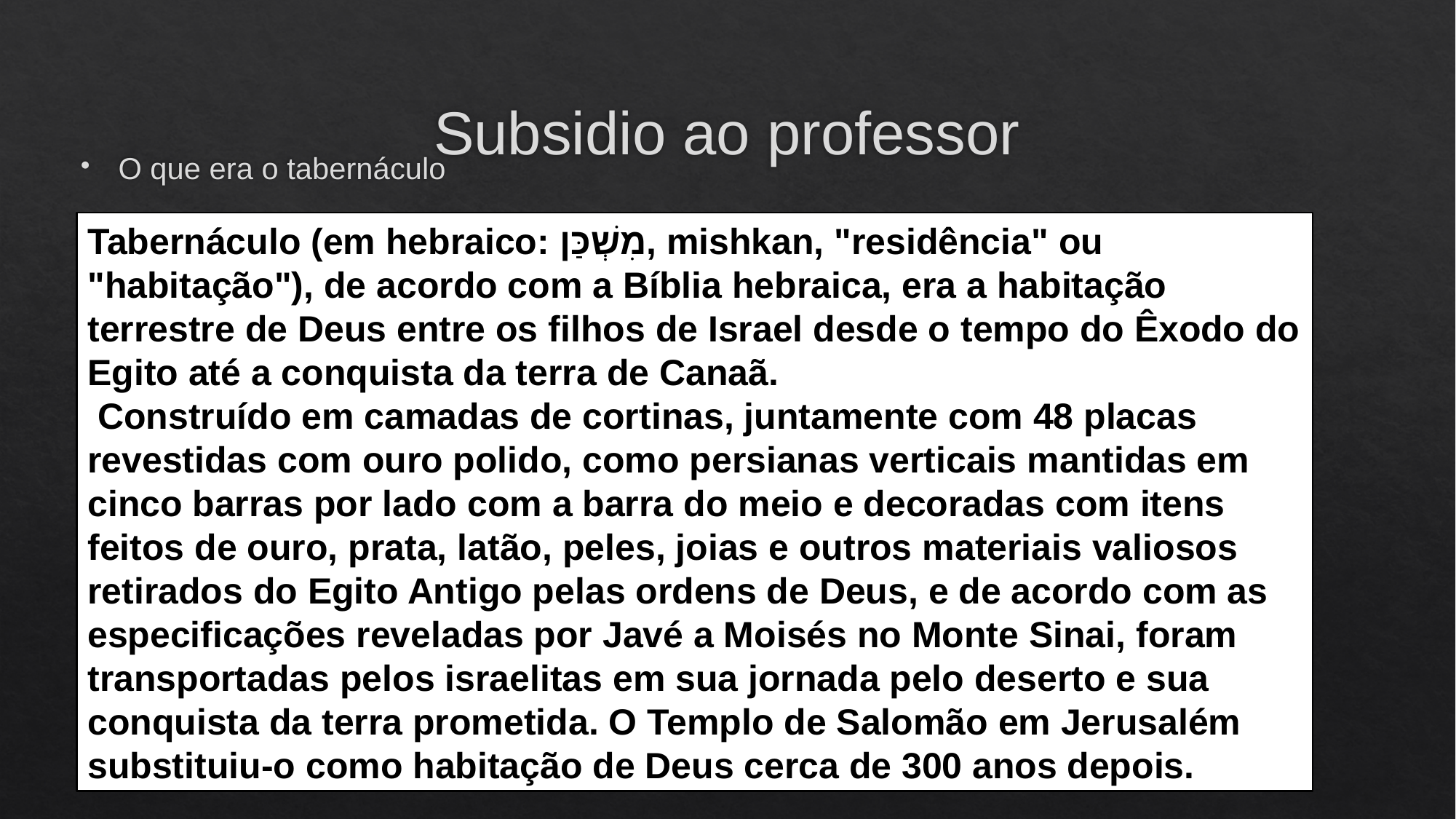

# Subsidio ao professor
O que era o tabernáculo

Tabernáculo (em hebraico: מִשְׁכַּן, mishkan, "residência" ou "habitação"), de acordo com a Bíblia hebraica, era a habitação terrestre de Deus entre os filhos de Israel desde o tempo do Êxodo do Egito até a conquista da terra de Canaã.
 Construído em camadas de cortinas, juntamente com 48 placas revestidas com ouro polido, como persianas verticais mantidas em cinco barras por lado com a barra do meio e decoradas com itens feitos de ouro, prata, latão, peles, joias e outros materiais valiosos retirados do Egito Antigo pelas ordens de Deus, e de acordo com as especificações reveladas por Javé a Moisés no Monte Sinai, foram transportadas pelos israelitas em sua jornada pelo deserto e sua conquista da terra prometida. O Templo de Salomão em Jerusalém substituiu-o como habitação de Deus cerca de 300 anos depois.